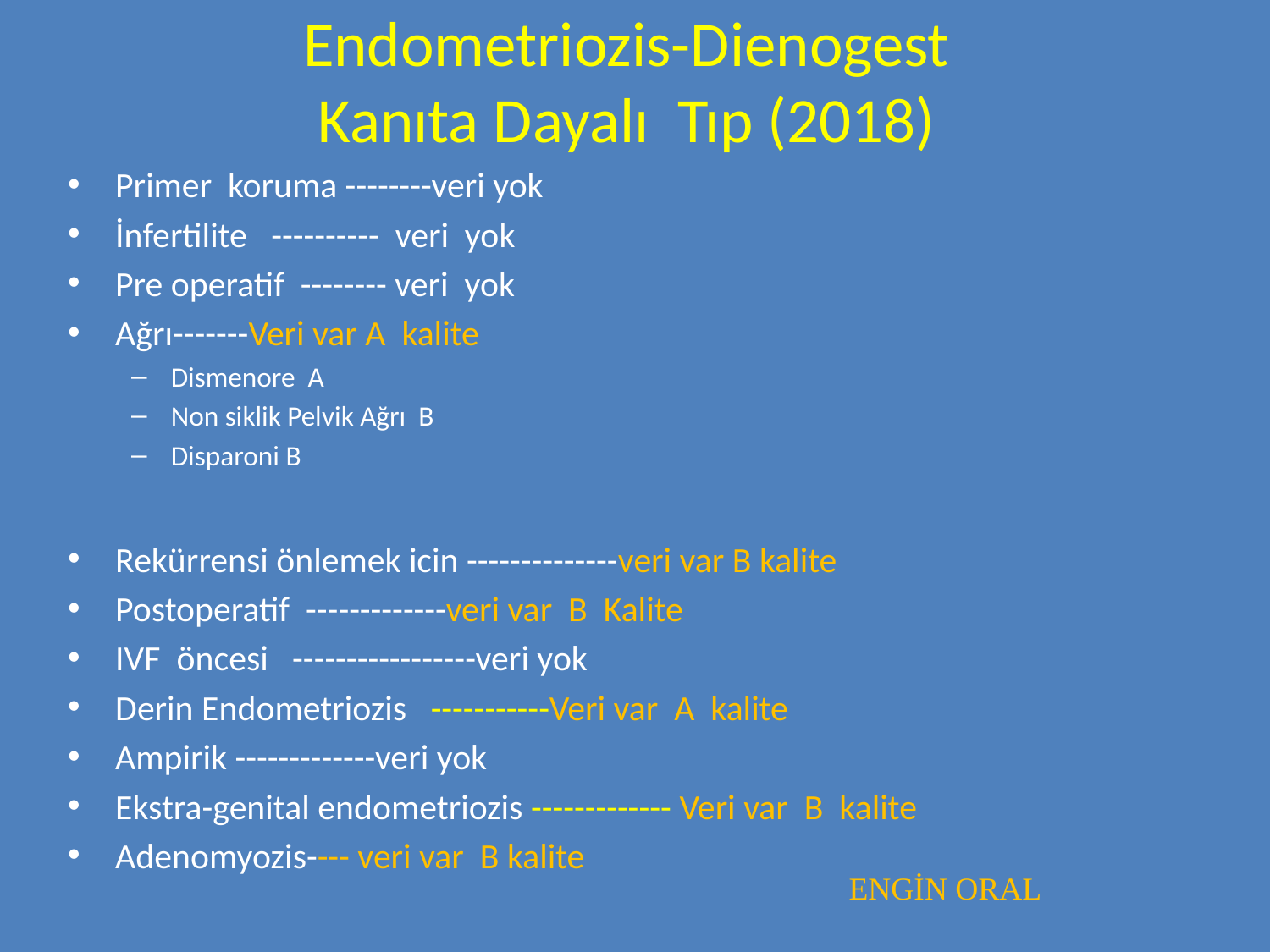

# Endometriozis-Dienogest Kanıta Dayalı  Tıp (2018)
Primer  koruma --------veri yok
İnfertilite   ----------  veri  yok
Pre operatif  -------- veri  yok
Ağrı-------Veri var A  kalite
Dismenore  A
Non siklik Pelvik Ağrı  B
Disparoni B

Rekürrensi önlemek icin --------------veri var B kalite
Postoperatif  -------------veri var  B  Kalite
IVF  öncesi   -----------------veri yok
Derin Endometriozis   -----------Veri var  A  kalite
Ampirik -------------veri yok
Ekstra-genital endometriozis ------------- Veri var  B  kalite
Adenomyozis---- veri var  B kalite

ENGİN ORAL